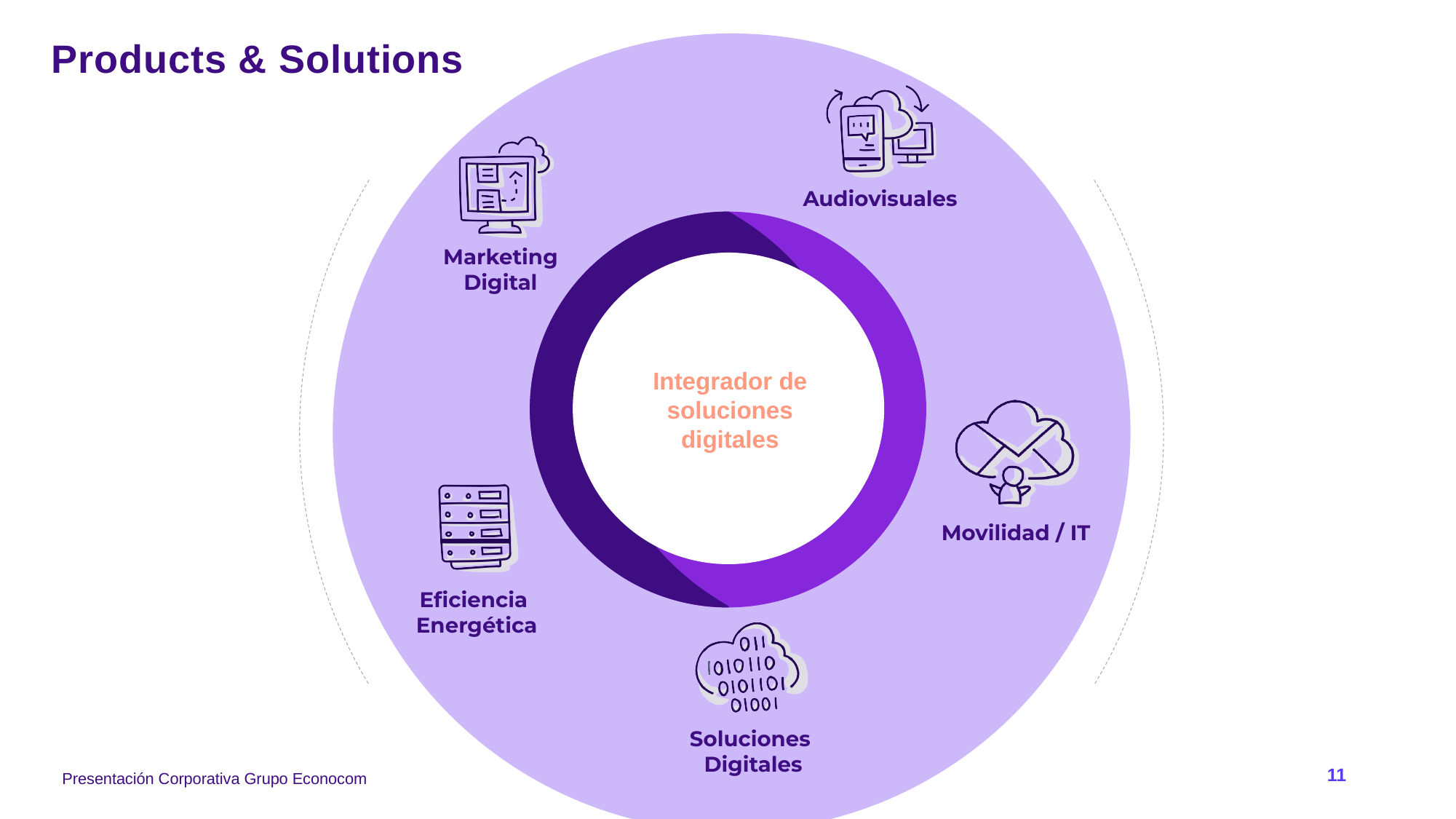

# Products & Solutions

Audiovisuales

Marketing Digital
Integrador de soluciones digitales

Movilidad / IT
Eficiencia
Energética

Soluciones
Digitales
Presentación Corporativa Grupo Econocom
11